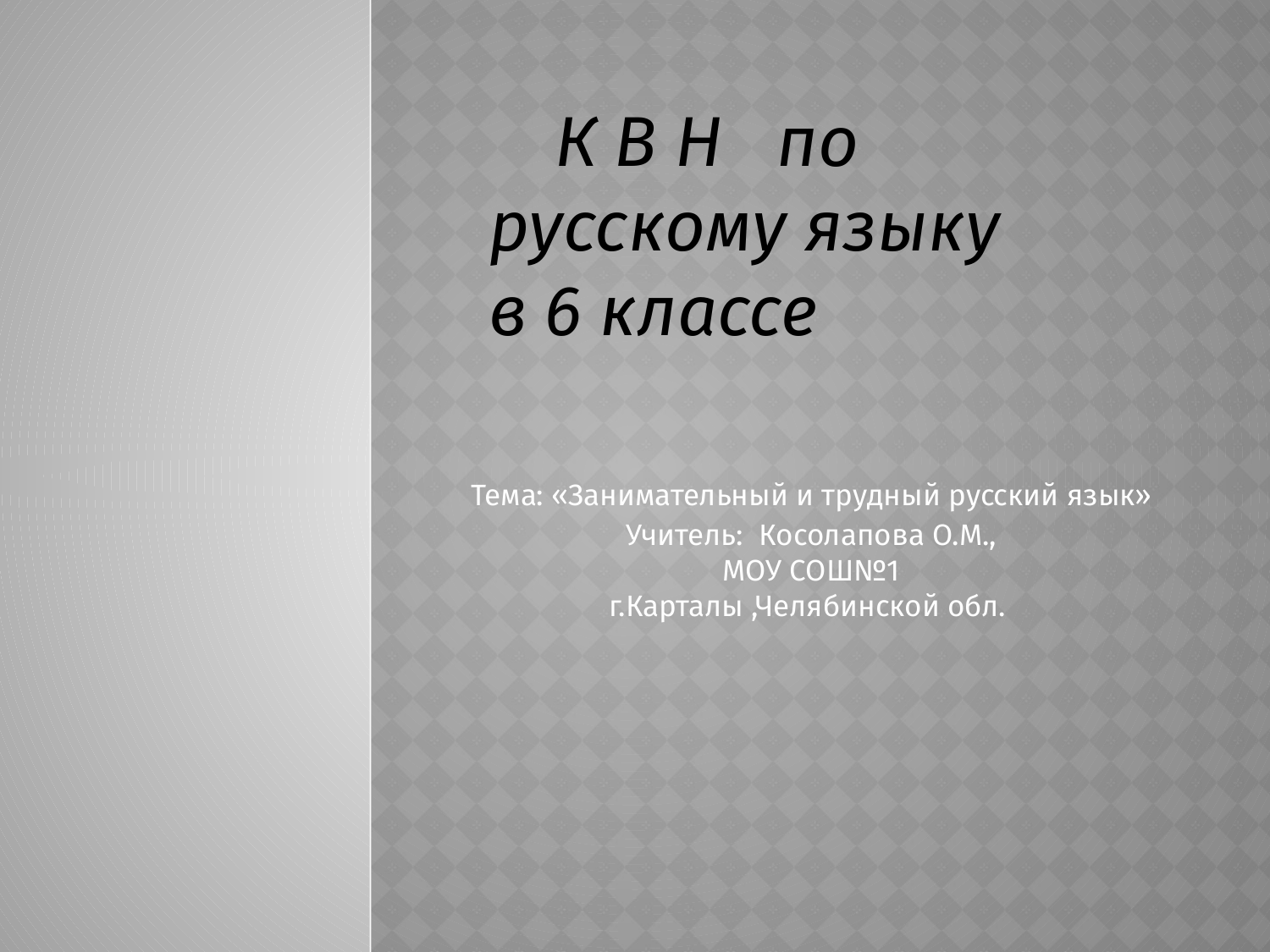

#
    К В Н   по русскому языку
в 6 классе
Тема: «Занимательный и трудный русский язык»
 Учитель:  Косолапова О.М.,
МОУ СОШ№1
г.Карталы ,Челябинской обл.